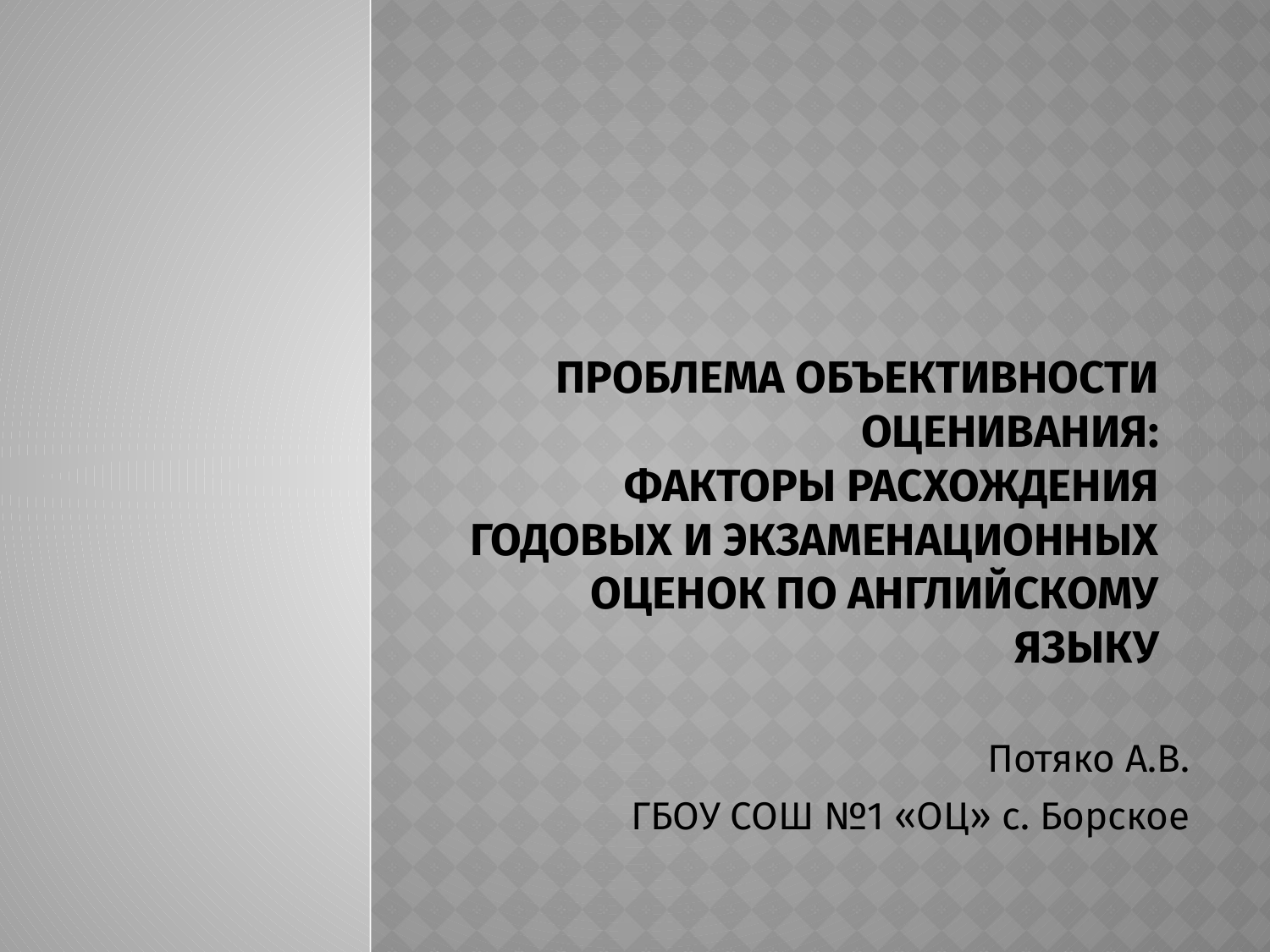

# Проблема объективности оценивания: факторы расхождения годовых и экзаменационных оценок по английскому языку
Потяко А.В.
ГБОУ СОШ №1 «ОЦ» с. Борское